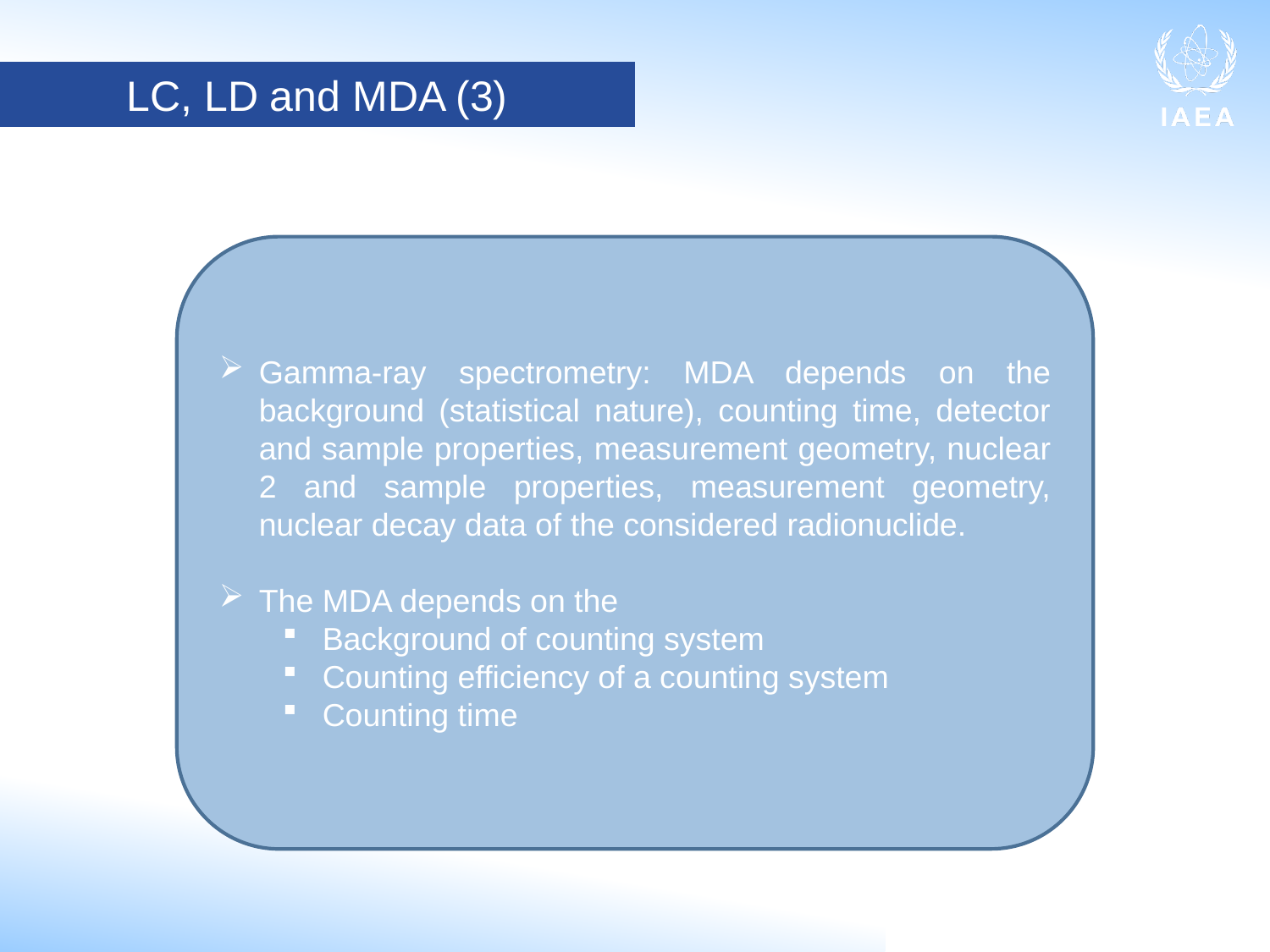

LC, LD and MDA (3)
Gamma-ray spectrometry: MDA depends on the background (statistical nature), counting time, detector and sample properties, measurement geometry, nuclear 2 and sample properties, measurement geometry, nuclear decay data of the considered radionuclide.

The MDA depends on the
Background of counting system
Counting efficiency of a counting system
Counting time